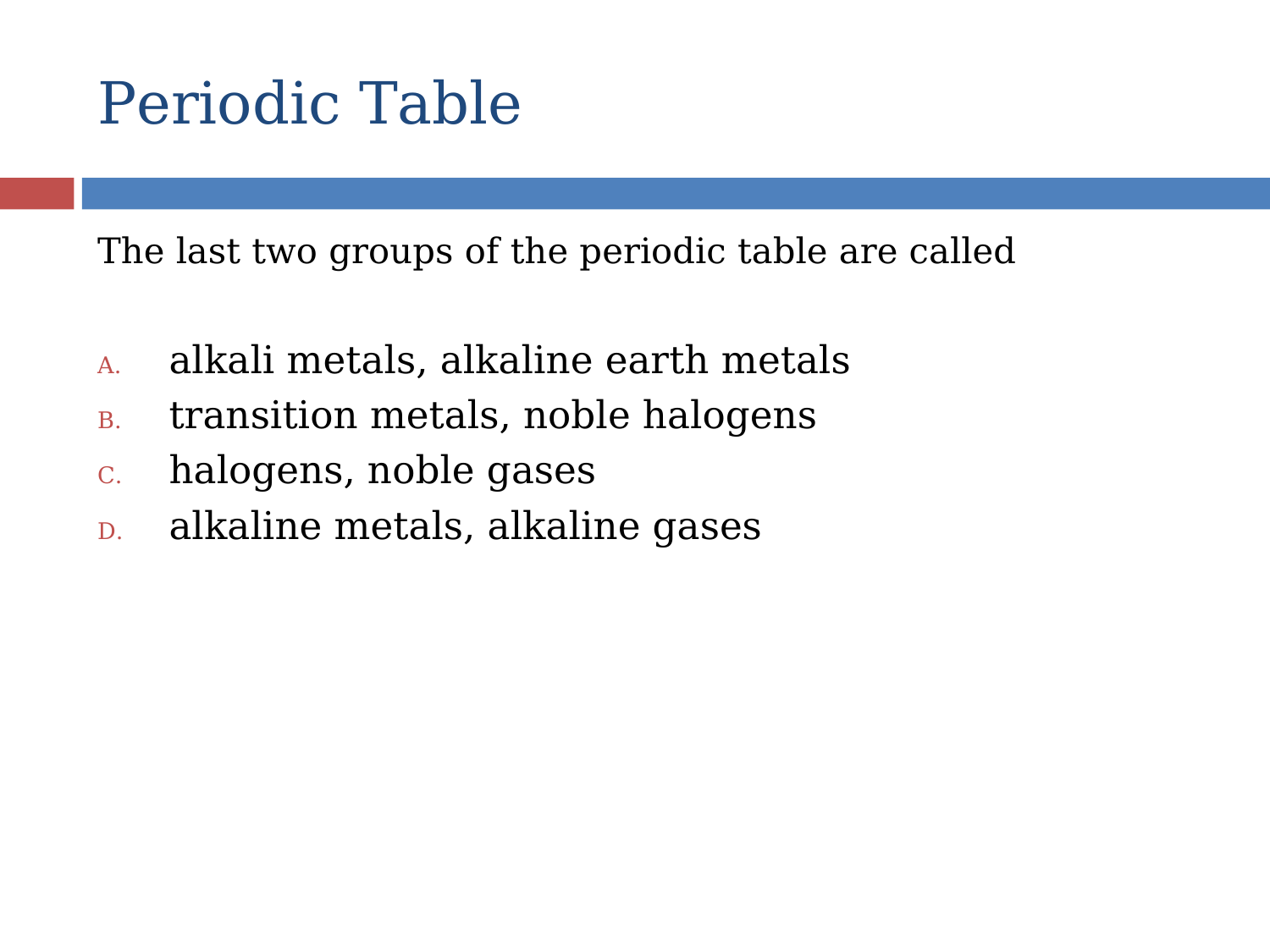

# Periodic Table
The last two groups of the periodic table are called

alkali metals, alkaline earth metals
transition metals, noble halogens
halogens, noble gases
alkaline metals, alkaline gases